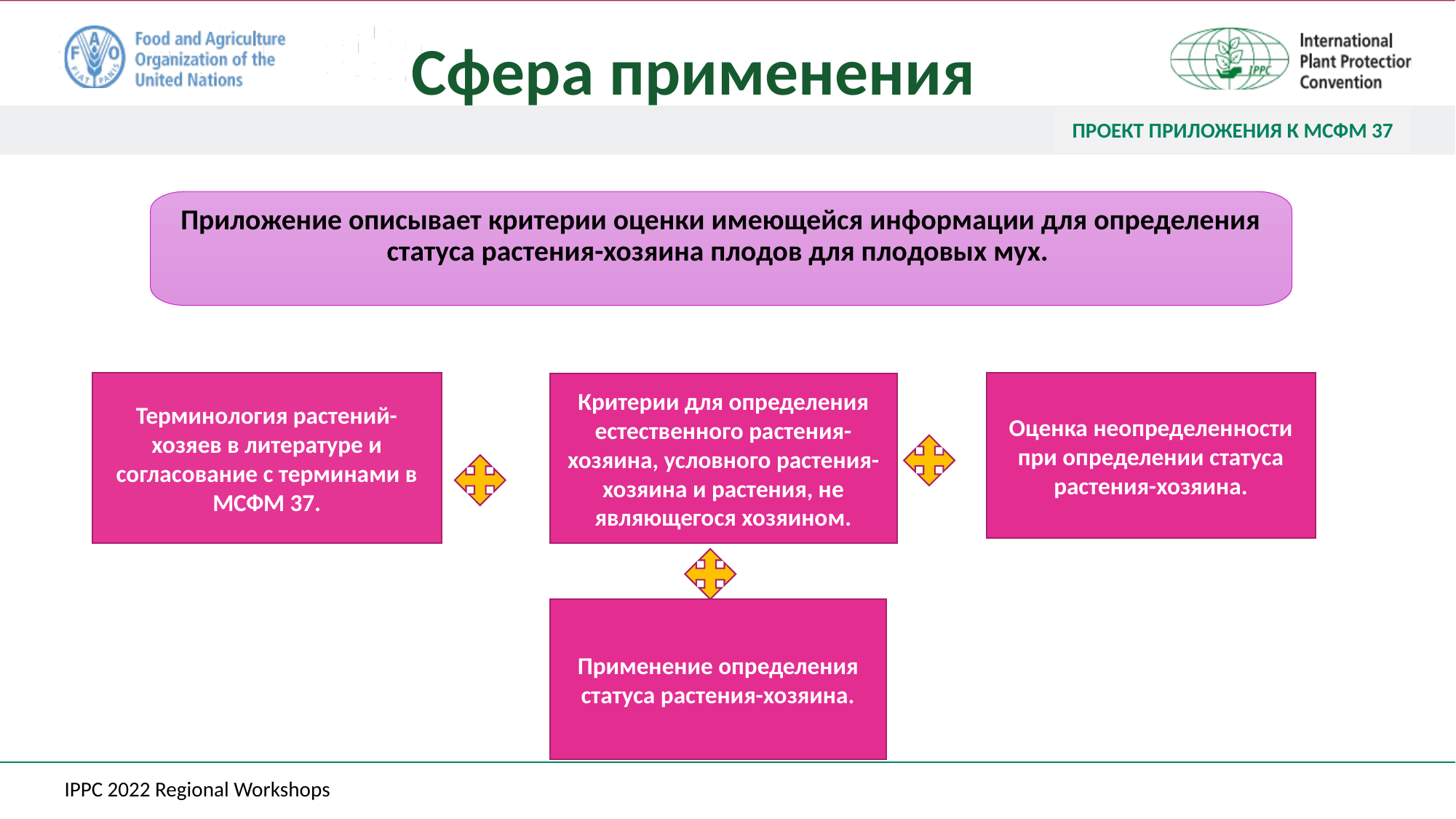

# Сфера применения
ПРОЕКТ ПРИЛОЖЕНИЯ К МСФМ 37
Приложение описывает критерии оценки имеющейся информации для определения статуса растения-хозяина плодов для плодовых мух.

Терминология растений-хозяев в литературе и согласование с терминами в МСФМ 37.
Оценка неопределенности при определении статуса растения-хозяина.
Критерии для определения естественного растения-хозяина, условного растения-хозяина и растения, не являющегося хозяином.

Применение определения статуса растения-хозяина.